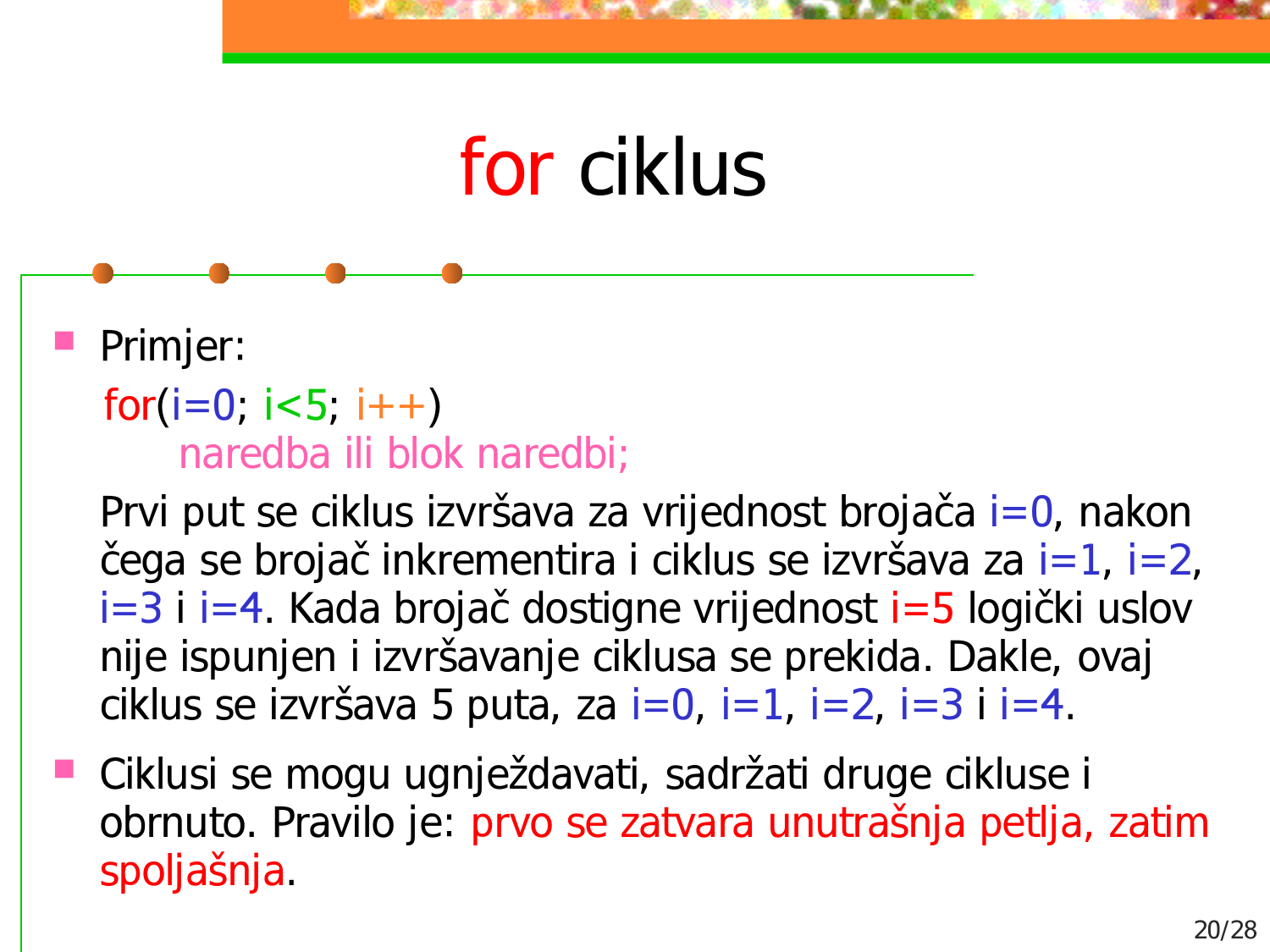

# for ciklus
Primjer:
    for(i=0; i<5; i++)
	naredba ili blok naredbi;
	Prvi put se ciklus izvršava za vrijednost brojača i=0, nakon čega se brojač inkrementira i ciklus se izvršava za i=1, i=2, i=3 i i=4. Kada brojač dostigne vrijednost i=5 logički uslov nije ispunjen i izvršavanje ciklusa se prekida. Dakle, ovaj ciklus se izvršava 5 puta, za i=0, i=1, i=2, i=3 i i=4.
Ciklusi se mogu ugnježdavati, sadržati druge cikluse i obrnuto. Pravilo je: prvo se zatvara unutrašnja petlja, zatim spoljašnja.
20/28